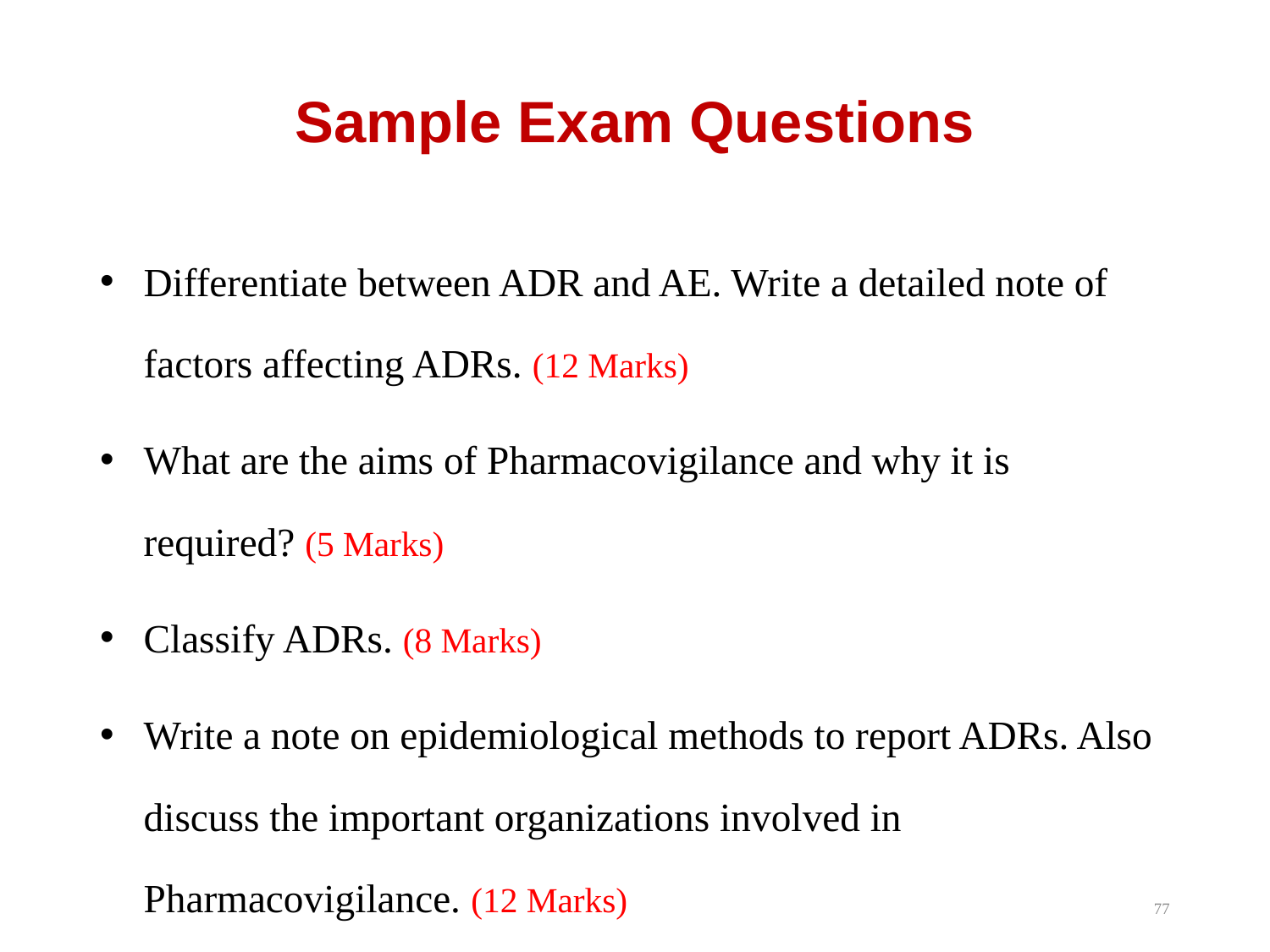

# Sample Exam Questions
Differentiate between ADR and AE. Write a detailed note of factors affecting ADRs. (12 Marks)
What are the aims of Pharmacovigilance and why it is required? (5 Marks)
Classify ADRs. (8 Marks)
Write a note on epidemiological methods to report ADRs. Also discuss the important organizations involved in Pharmacovigilance. (12 Marks)
77